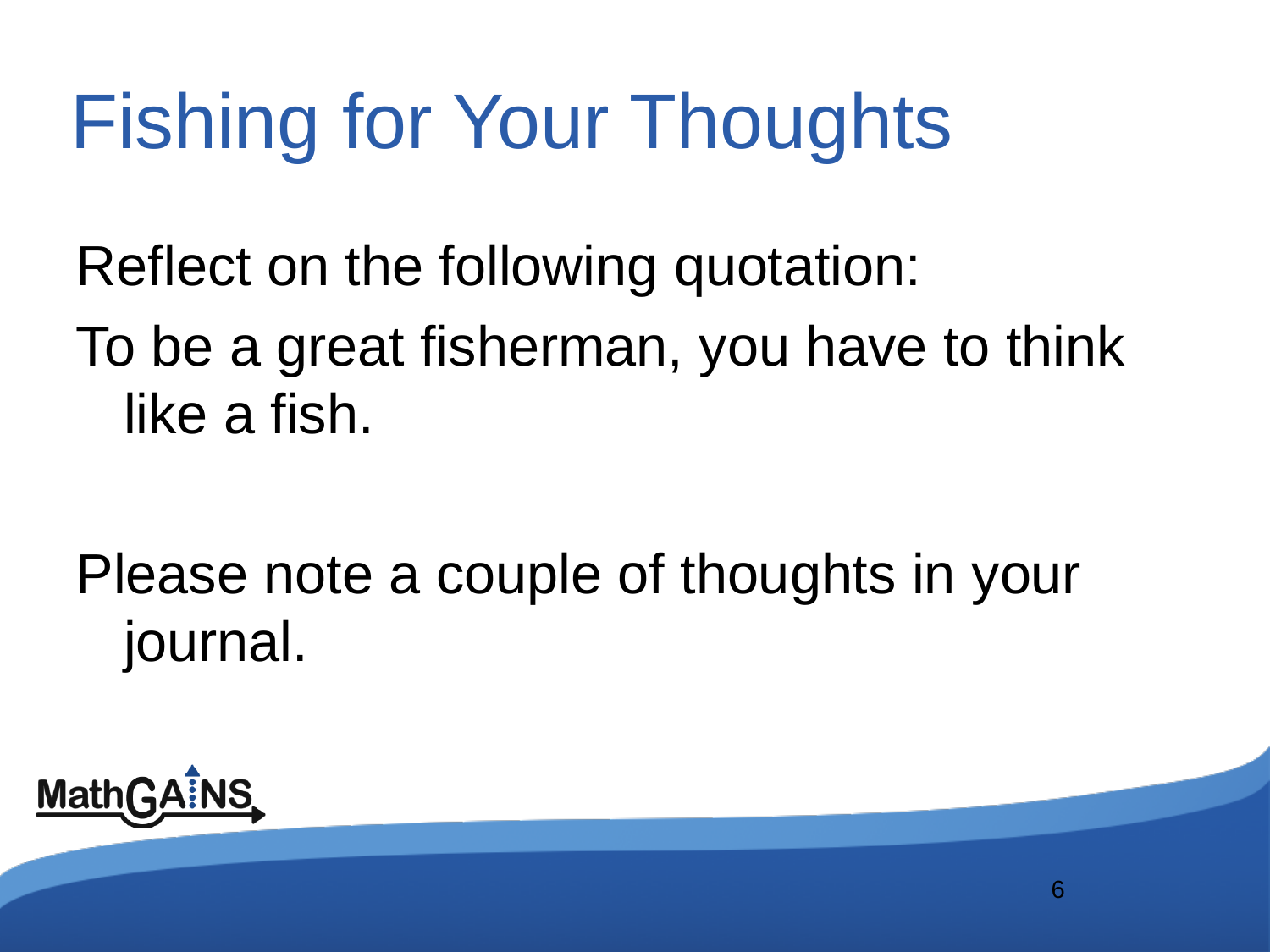

# Fishing for Your Thoughts
Reflect on the following quotation:
To be a great fisherman, you have to think like a fish.

Please note a couple of thoughts in your journal.
6